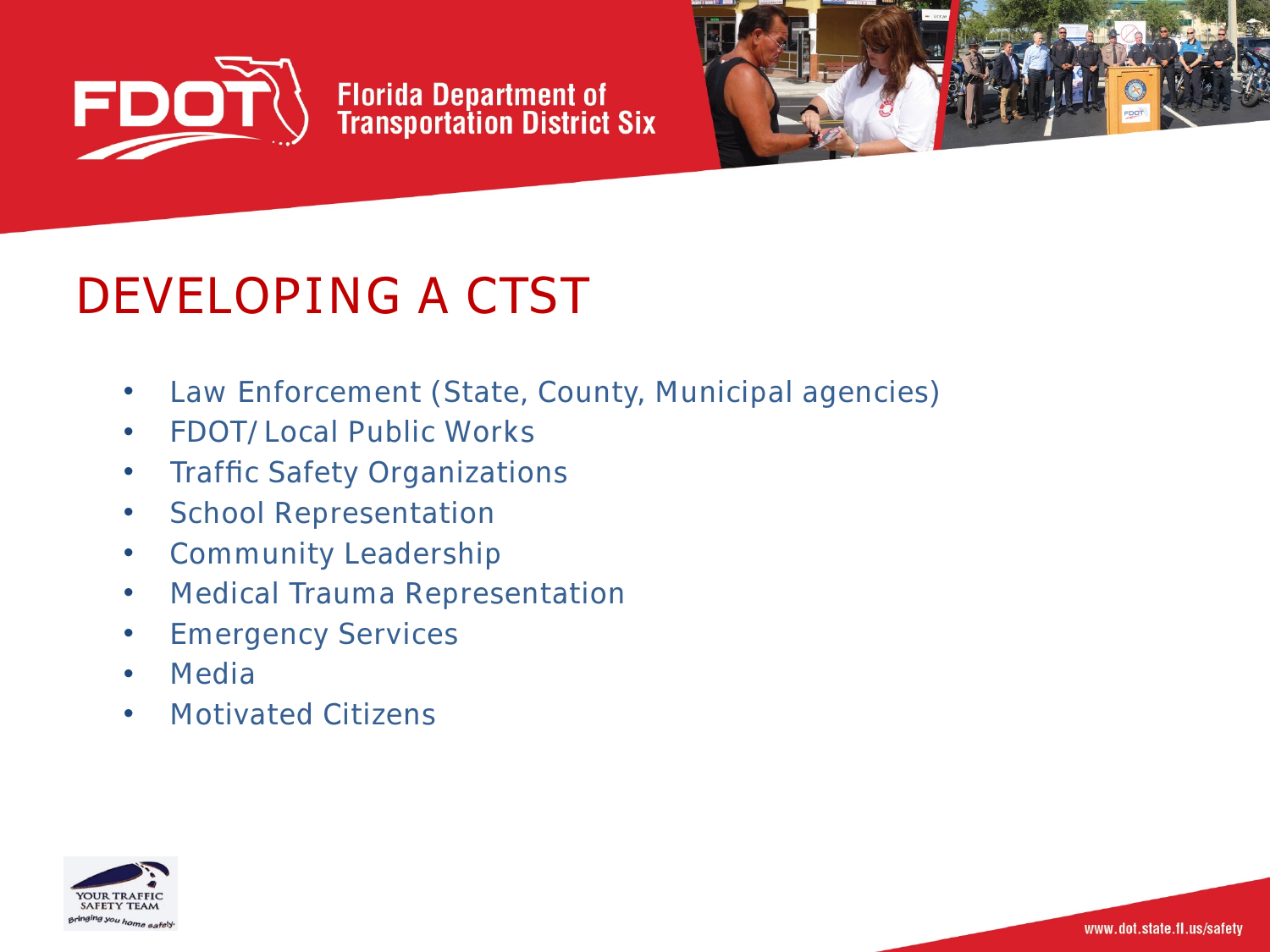

# DEVELOPING A CTST
Law Enforcement (State, County, Municipal agencies)
FDOT/Local Public Works
Traffic Safety Organizations
School Representation
Community Leadership
Medical Trauma Representation
Emergency Services
Media
Motivated Citizens